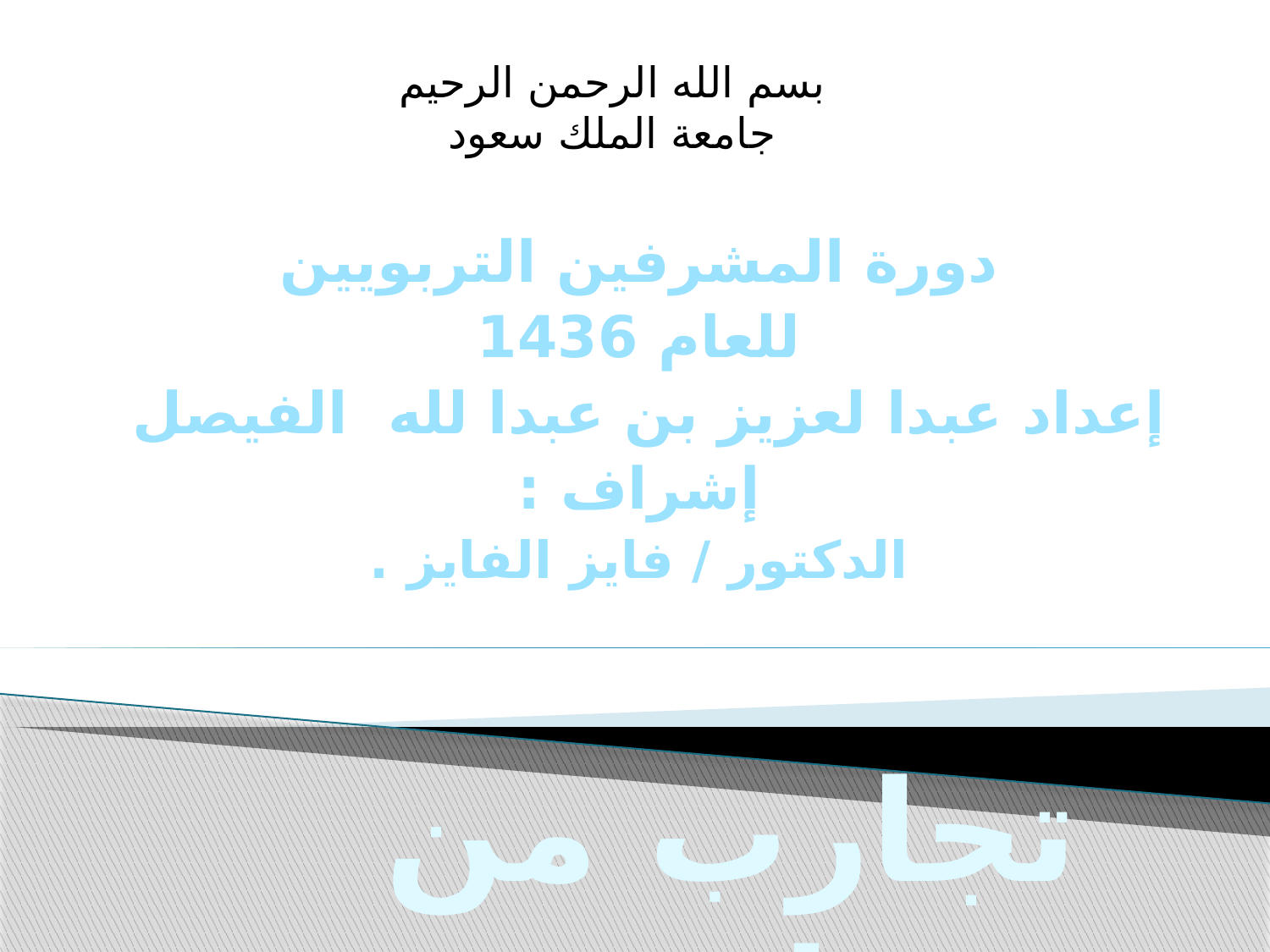

بسم الله الرحمن الرحيم
جامعة الملك سعود
#
دورة المشرفين التربويين
للعام 1436
إعداد عبدا لعزيز بن عبدا لله  الفيصل
إشراف :
الدكتور / فايز الفايز .

تجارب من خبراتي في الميدان